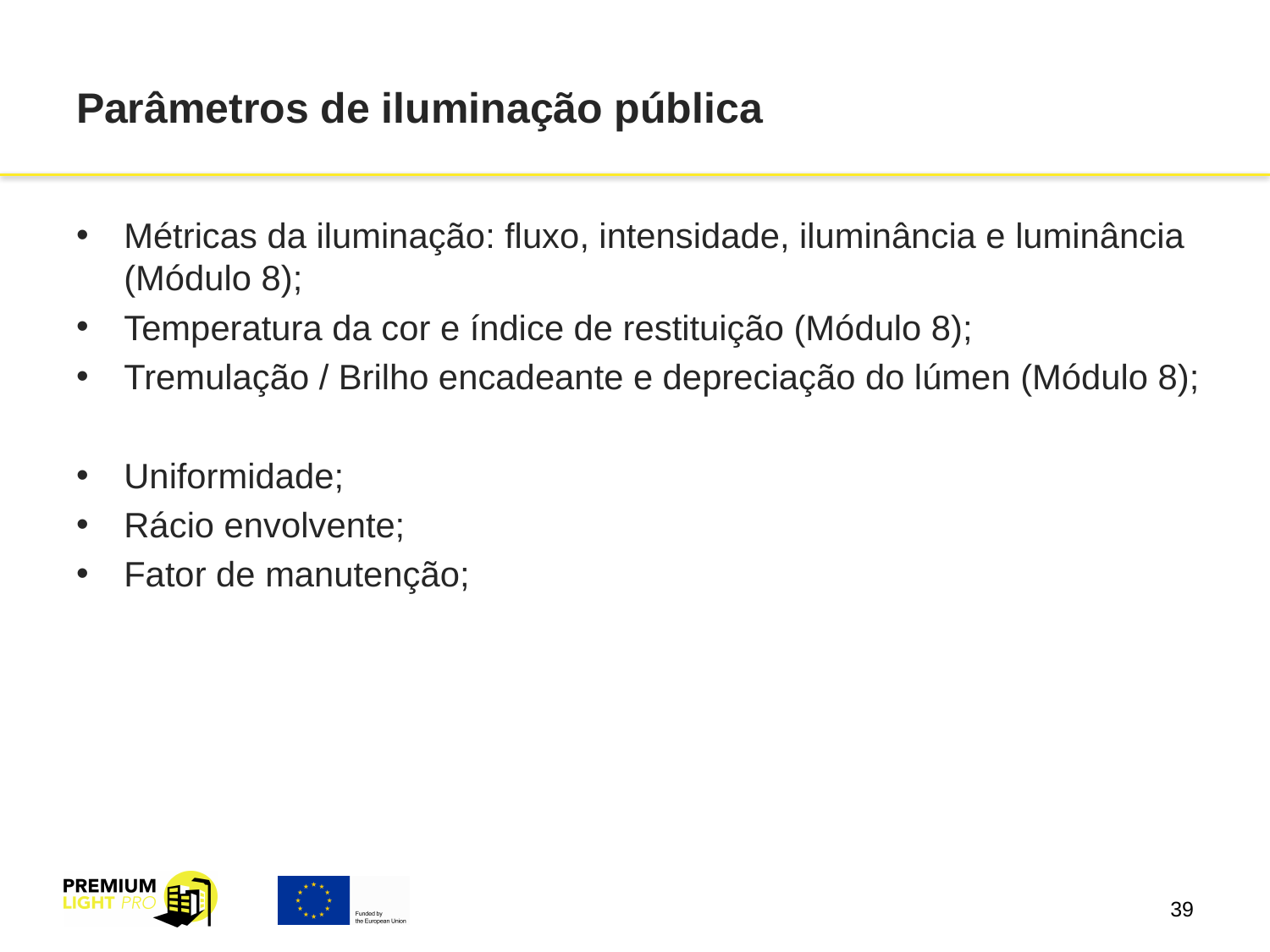

# Parâmetros de iluminação pública
Métricas da iluminação: fluxo, intensidade, iluminância e luminância (Módulo 8);
Temperatura da cor e índice de restituição (Módulo 8);
Tremulação / Brilho encadeante e depreciação do lúmen (Módulo 8);

Uniformidade;
Rácio envolvente;
Fator de manutenção;